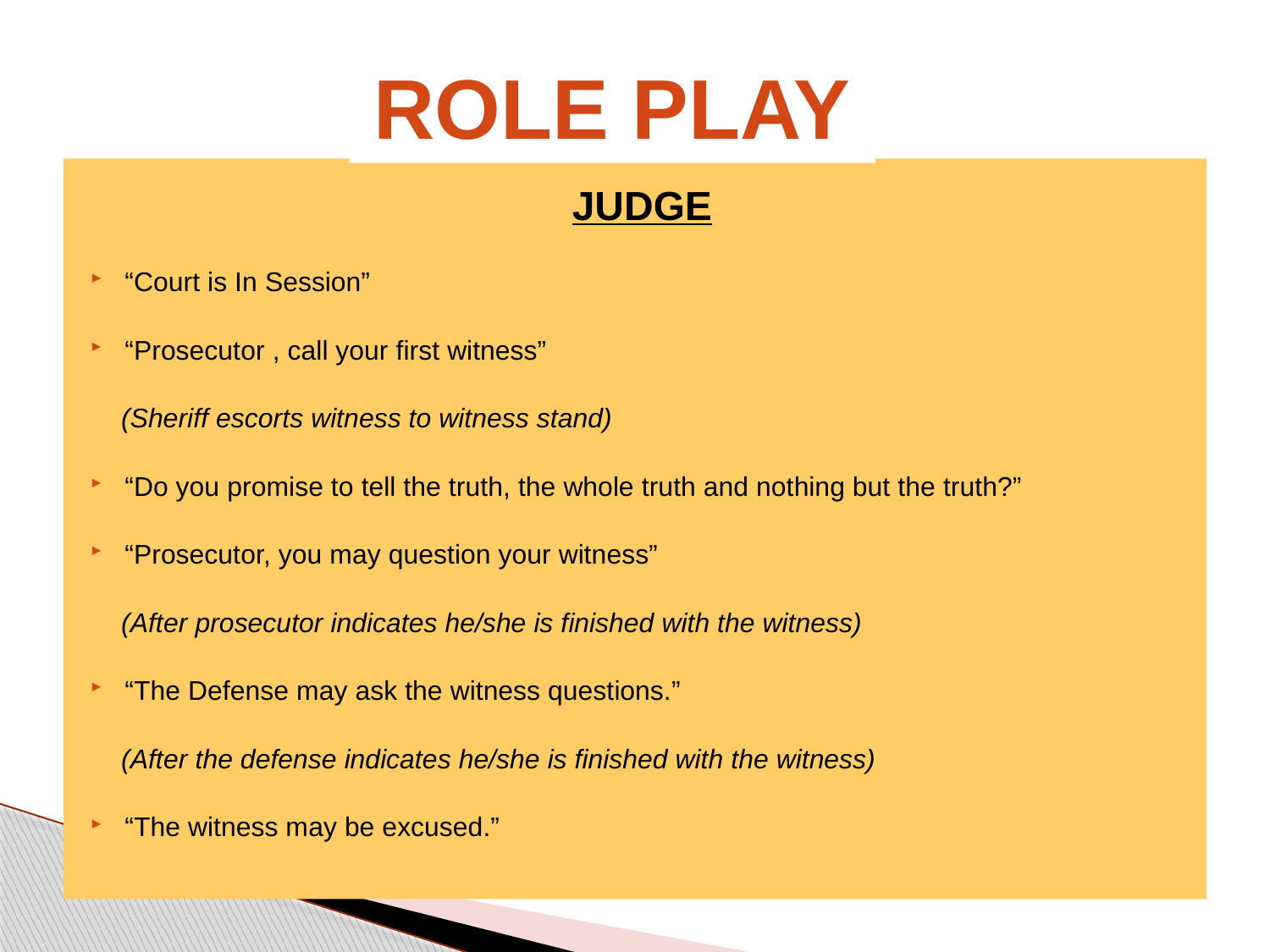

ROLE PLAY

JUDGE

“Court is In Session”

“Prosecutor , call your first witness”

    (Sheriff escorts witness to witness stand)

“Do you promise to tell the truth, the whole truth and nothing but the truth?”

“Prosecutor, you may question your witness”

    (After prosecutor indicates he/she is finished with the witness)

“The Defense may ask the witness questions.”

    (After the defense indicates he/she is finished with the witness)

“The witness may be excused.”